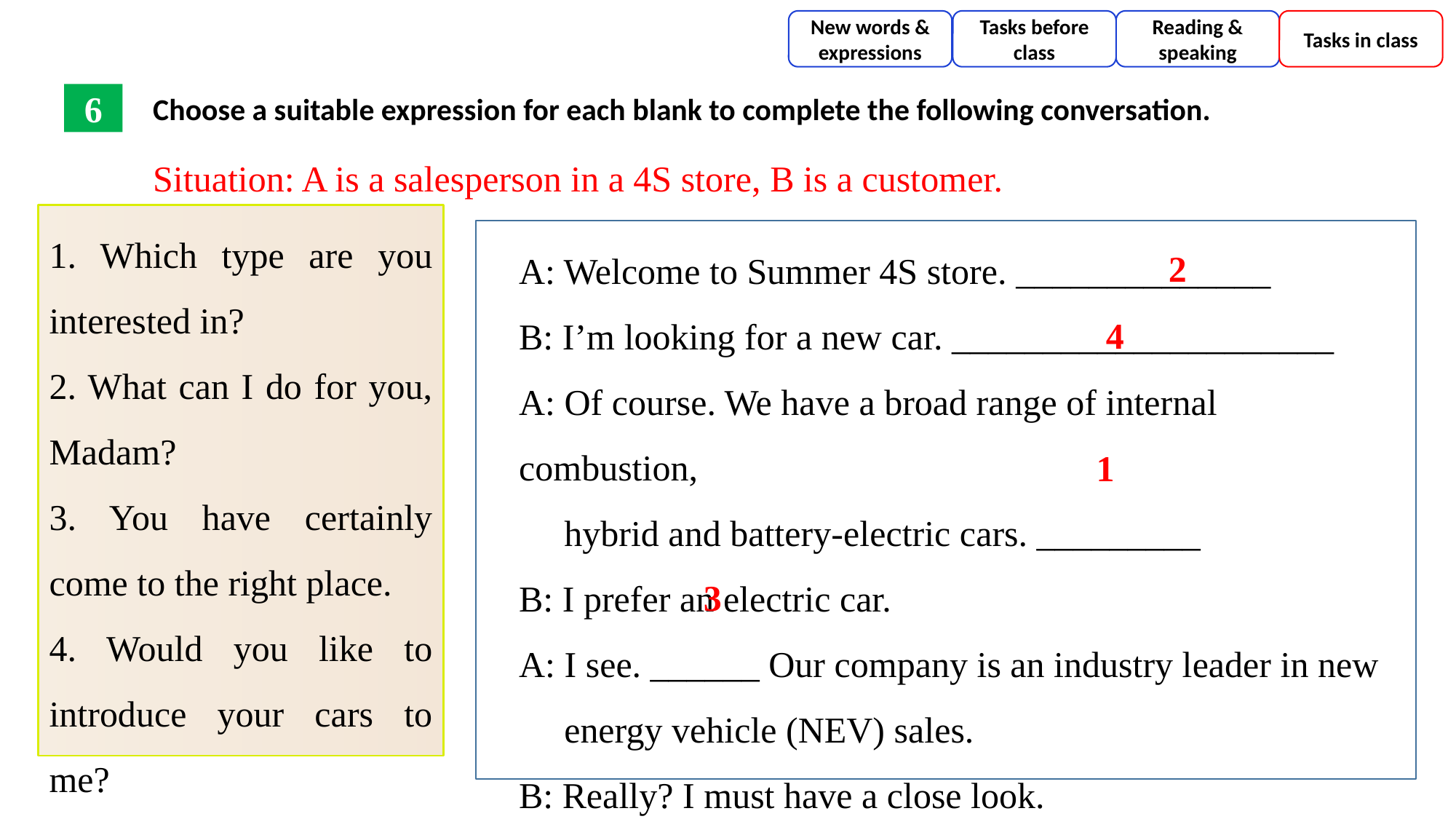

New words & expressions
Tasks before class
Reading & speaking
Tasks in class
Choose a suitable expression for each blank to complete the following conversation.
6
Situation: A is a salesperson in a 4S store, B is a customer.
1. Which type are you interested in?
2. What can I do for you, Madam?
3. You have certainly come to the right place.
4. Would you like to introduce your cars to me?
A: Welcome to Summer 4S store. ______________
B: I’m looking for a new car. _____________________
A: Of course. We have a broad range of internal combustion,
     hybrid and battery-electric cars. _________
B: I prefer an electric car.
A: I see. ______ Our company is an industry leader in new
     energy vehicle (NEV) sales.
B: Really? I must have a close look.
2
4
1
3